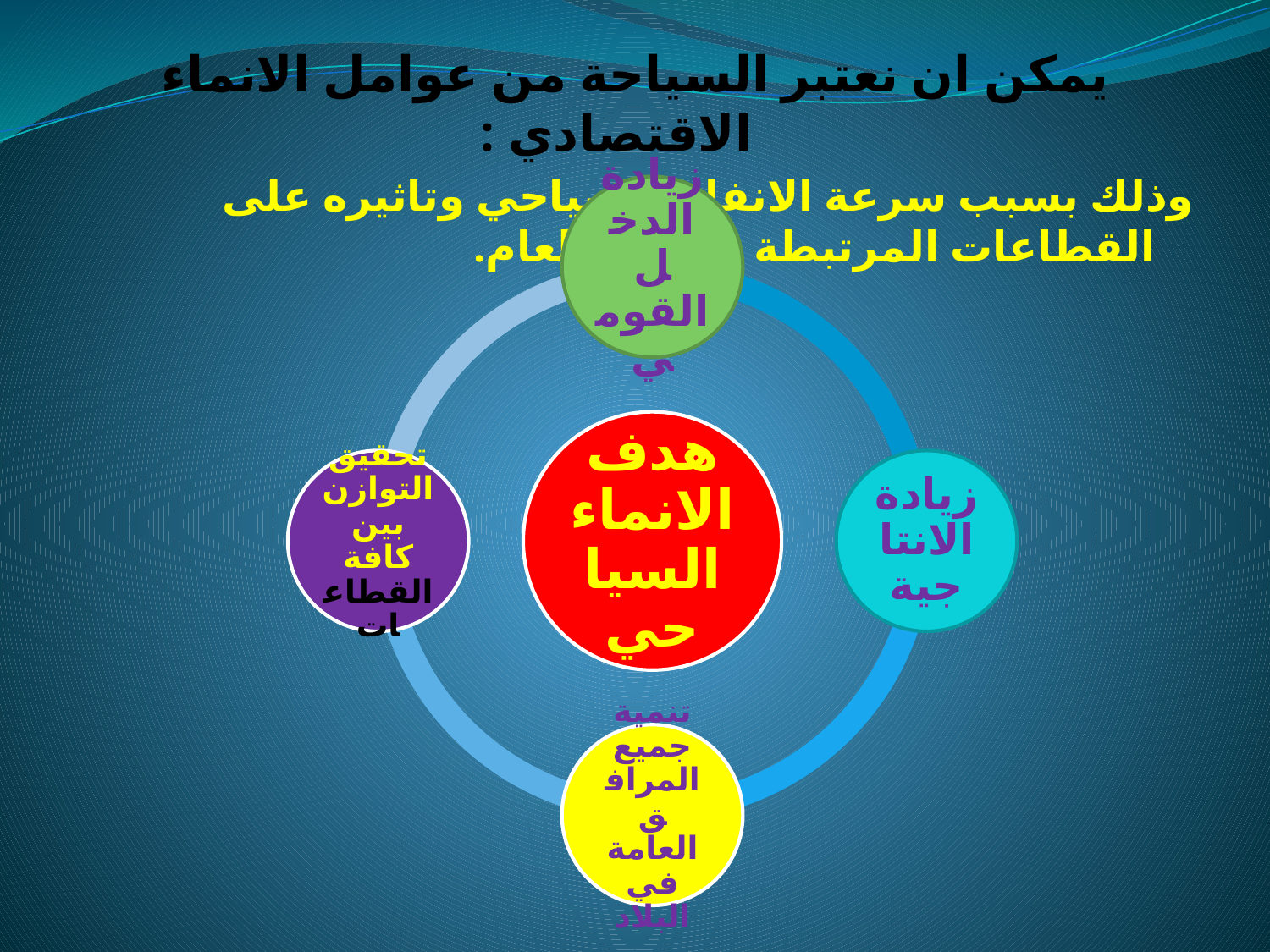

يمكن ان نعتبر السياحة من عوامل الانماء الاقتصادي :
وذلك بسبب سرعة الانفاق السياحي وتاثيره على القطاعات المرتبطة بالإنماء العام.

هدف الانماء السياحي
زيادة الدخل القومي
زيادة الانتاجية
تنمية جميع المرافق العامة في البلاد
تحقيق التوازن بين كافة القطاعات